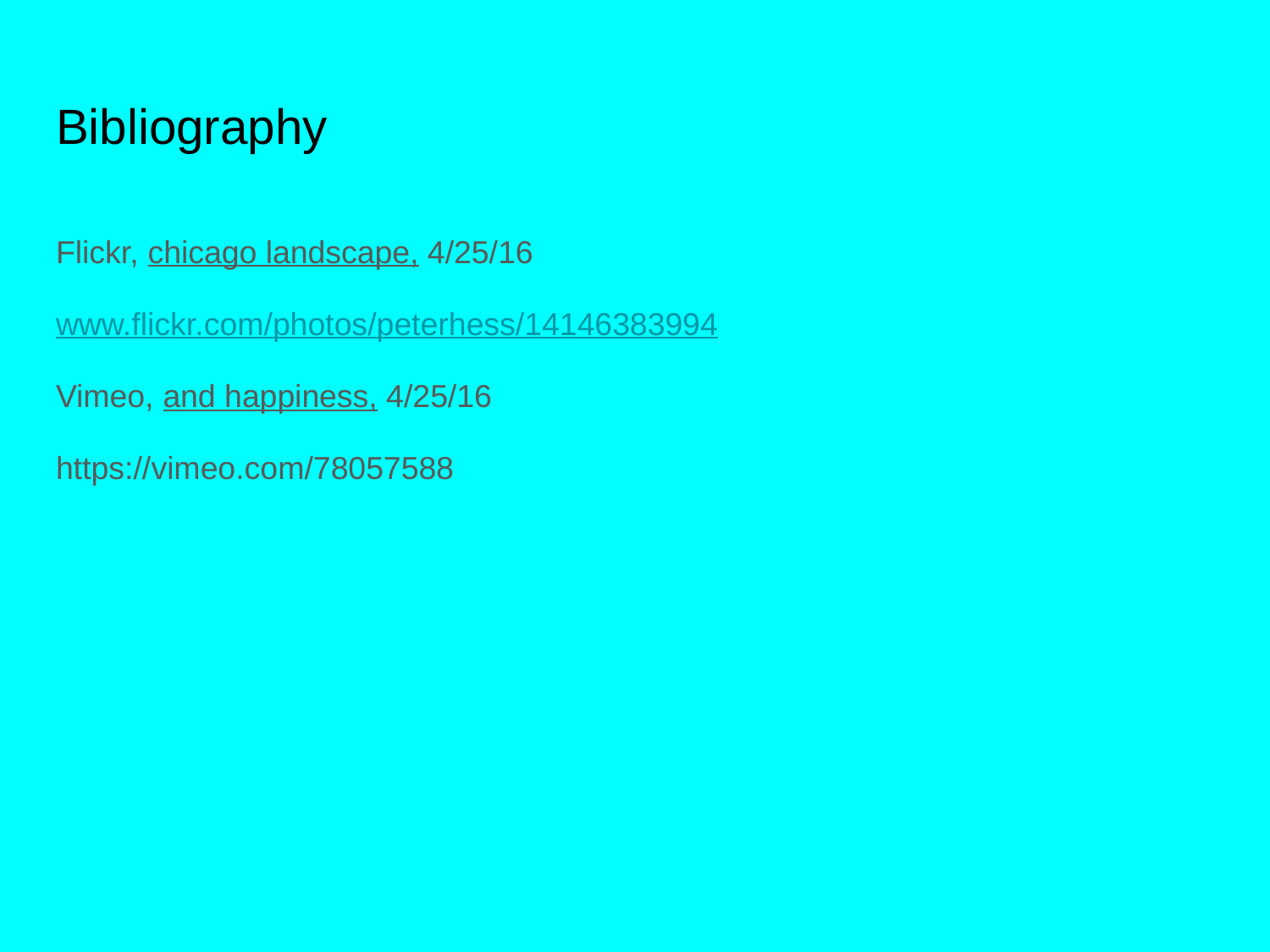

# Bibliography
Flickr, chicago landscape, 4/25/16
www.flickr.com/photos/peterhess/14146383994
Vimeo, and happiness, 4/25/16
https://vimeo.com/78057588